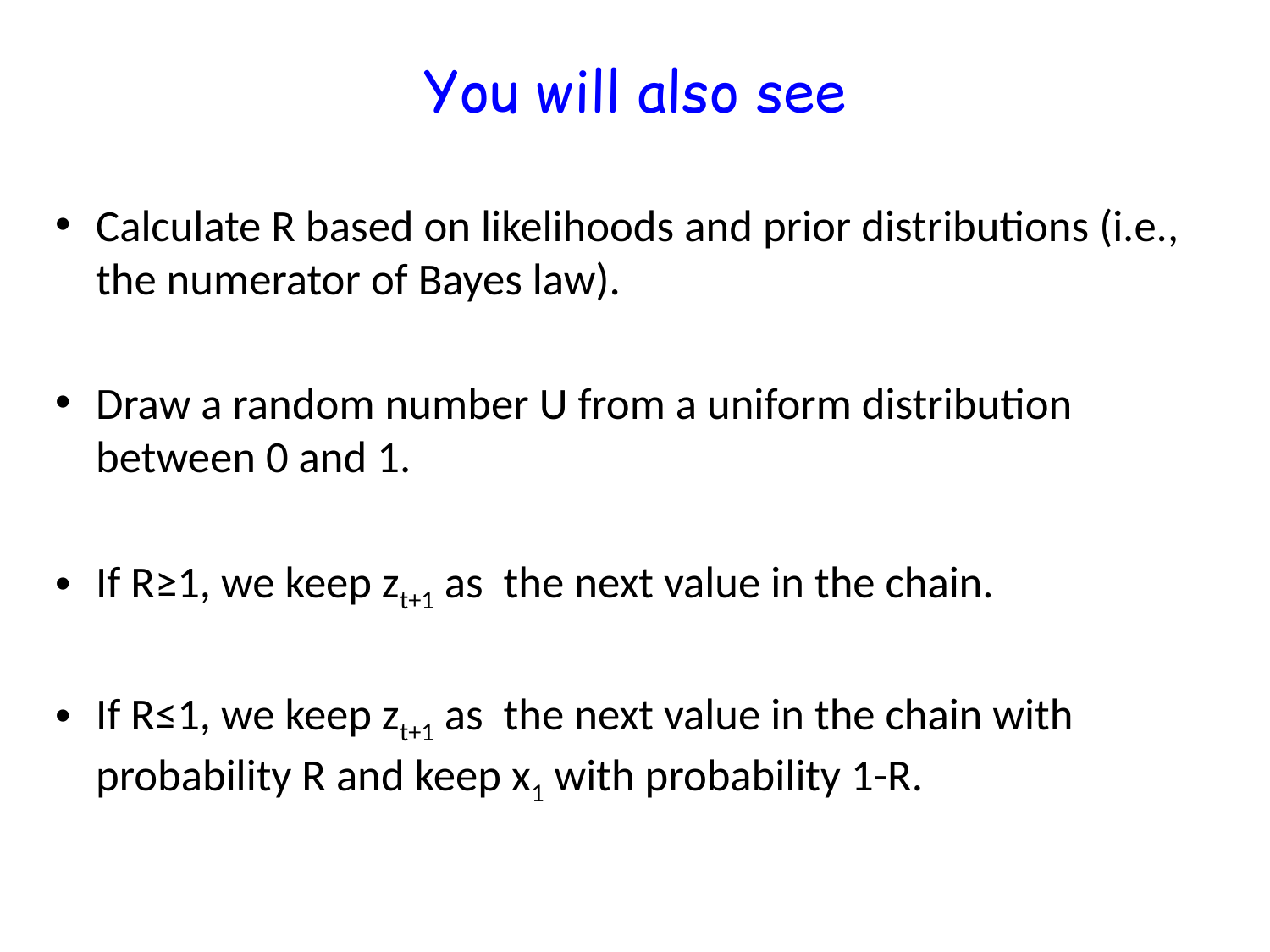

# You will also see
Calculate R based on likelihoods and prior distributions (i.e., the numerator of Bayes law).

Draw a random number U from a uniform distribution between 0 and 1.

If R≥1, we keep zt+1 as  the next value in the chain.

If R≤1, we keep zt+1 as  the next value in the chain with probability R and keep x1 with probability 1-R.